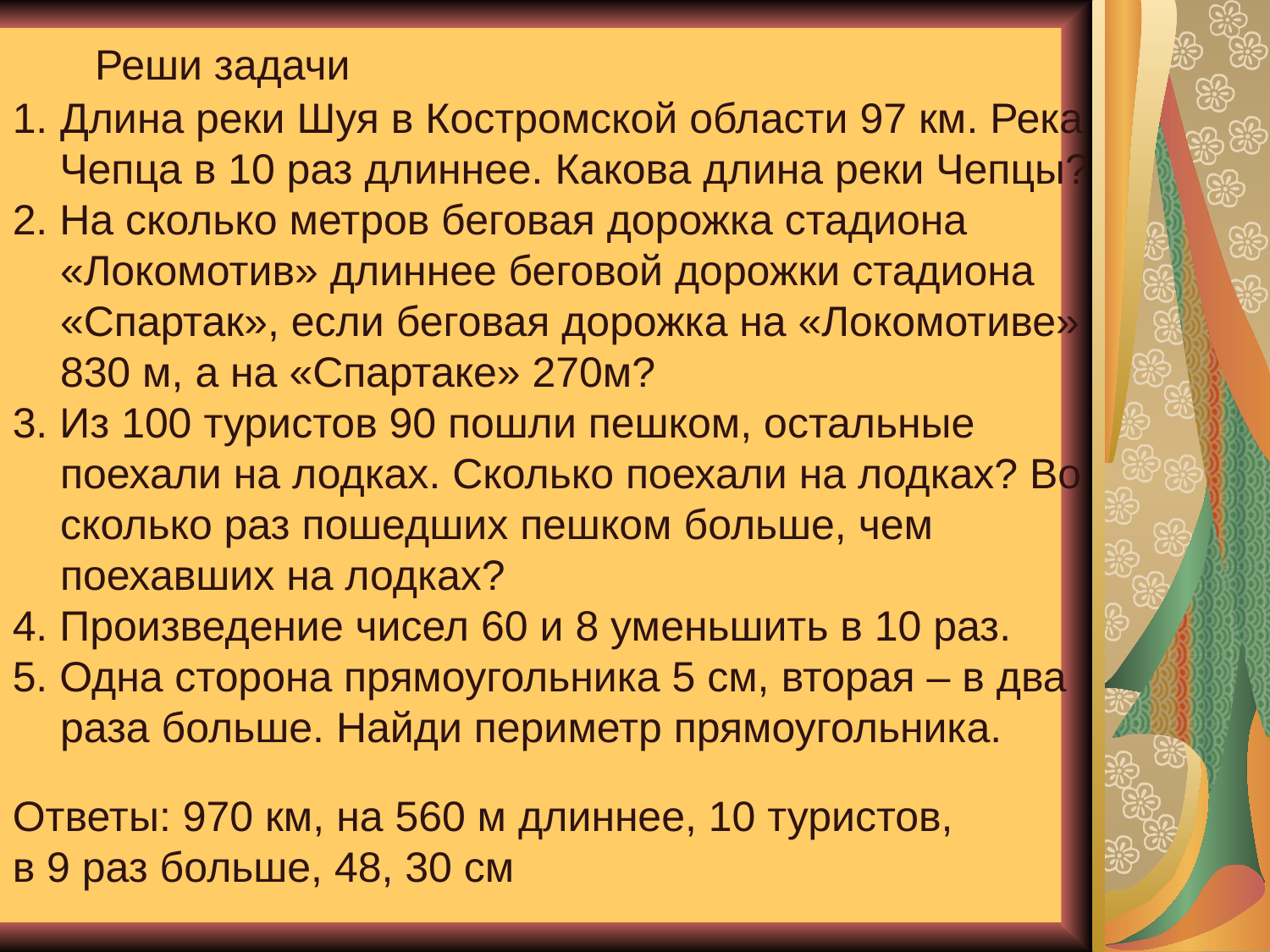

Реши задачи
Длина реки Шуя в Костромской области 97 км. Река
    Чепца в 10 раз длиннее. Какова длина реки Чепцы?
2. На сколько метров беговая дорожка стадиона «Локомотив» длиннее беговой дорожки стадиона «Спартак», если беговая дорожка на «Локомотиве» 830 м, а на «Спартаке» 270м?
3. Из 100 туристов 90 пошли пешком, остальные поехали на лодках. Сколько поехали на лодках? Во сколько раз пошедших пешком больше, чем поехавших на лодках?
4. Произведение чисел 60 и 8 уменьшить в 10 раз.
5. Одна сторона прямоугольника 5 см, вторая – в два раза больше. Найди периметр прямоугольника.

Ответы: 970 км, на 560 м длиннее, 10 туристов,
в 9 раз больше, 48, 30 см